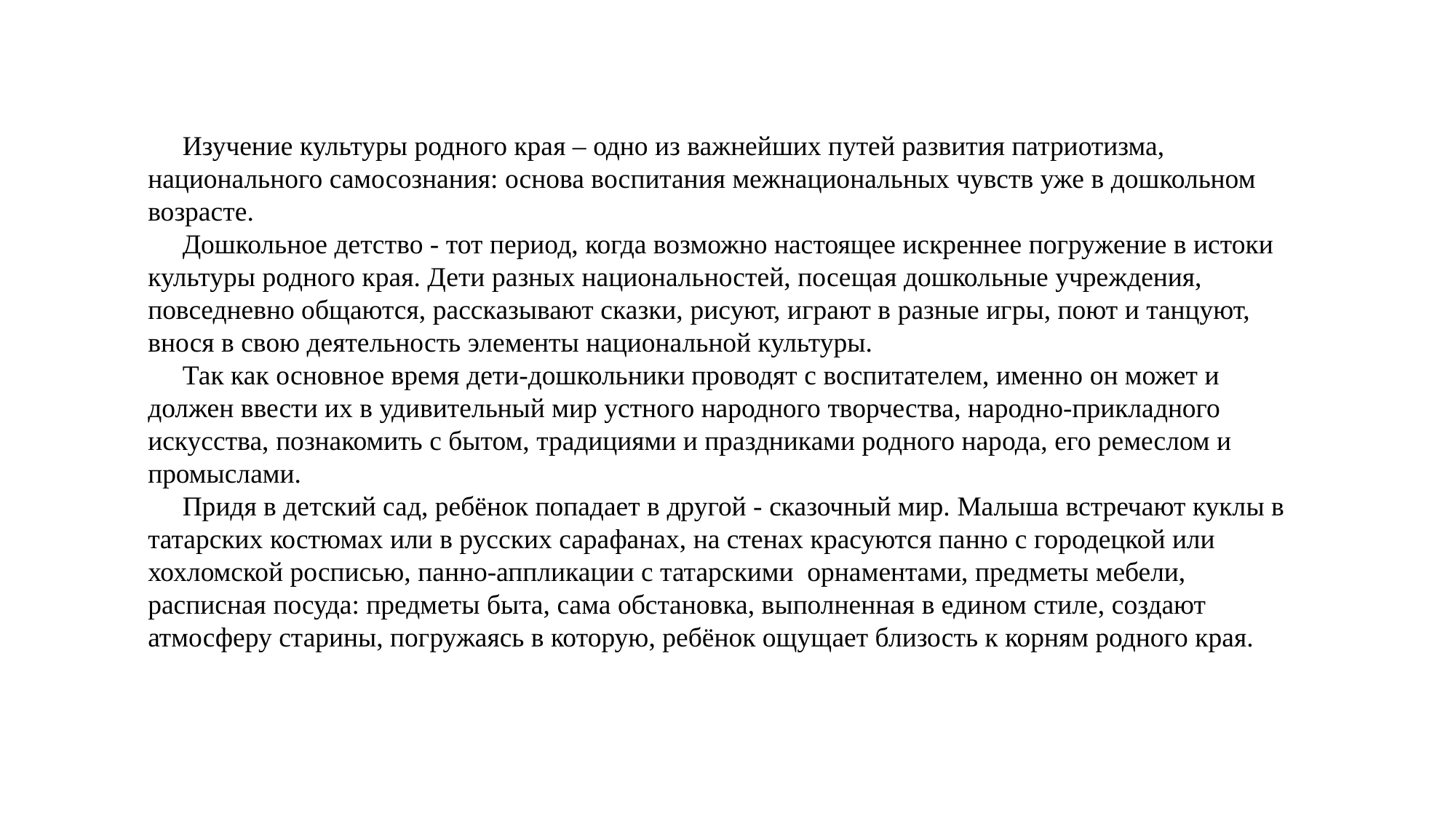

Изучение культуры родного края – одно из важнейших путей развития патриотизма, национального самосознания: основа воспитания межнациональных чувств уже в дошкольном возрасте.
     Дошкольное детство - тот период, когда возможно настоящее искреннее погружение в истоки культуры родного края. Дети разных национальностей, посещая дошкольные учреждения, повседневно общаются, рассказывают сказки, рисуют, играют в разные игры, поют и танцуют, внося в свою деятельность элементы национальной культуры.
     Так как основное время дети-дошкольники проводят с воспитателем, именно он может и должен ввести их в удивительный мир устного народного творчества, народно-прикладного искусства, познакомить с бытом, традициями и праздниками родного народа, его ремеслом и промыслами.
     Придя в детский сад, ребёнок попадает в другой - сказочный мир. Малыша встречают куклы в татарских костюмах или в русских сарафанах, на стенах красуются панно с городецкой или хохломской росписью, панно-аппликации с татарскими  орнаментами, предметы мебели, расписная посуда: предметы быта, сама обстановка, выполненная в едином стиле, создают атмосферу старины, погружаясь в которую, ребёнок ощущает близость к корням родного края.